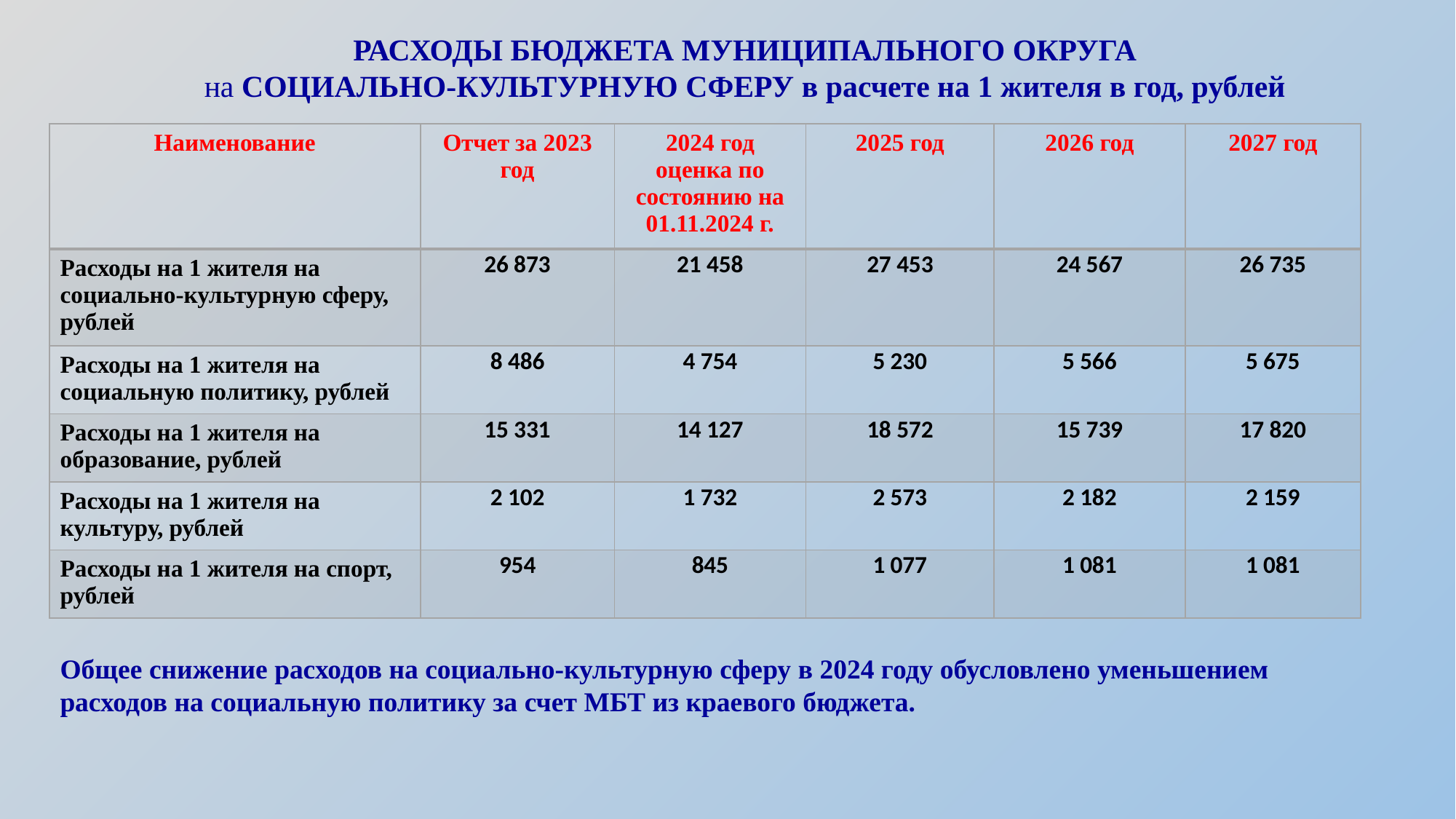

РАСХОДЫ БЮДЖЕТА МУНИЦИПАЛЬНОГО ОКРУГА
на СОЦИАЛЬНО-КУЛЬТУРНУЮ СФЕРУ в расчете на 1 жителя в год, рублей
| Наименование | Отчет за 2023 год | 2024 год оценка по состоянию на 01.11.2024 г. | 2025 год | 2026 год | 2027 год |
| --- | --- | --- | --- | --- | --- |
| Расходы на 1 жителя на социально-культурную сферу, рублей | 26 873 | 21 458 | 27 453 | 24 567 | 26 735 |
| Расходы на 1 жителя на социальную политику, рублей | 8 486 | 4 754 | 5 230 | 5 566 | 5 675 |
| Расходы на 1 жителя на образование, рублей | 15 331 | 14 127 | 18 572 | 15 739 | 17 820 |
| Расходы на 1 жителя на культуру, рублей | 2 102 | 1 732 | 2 573 | 2 182 | 2 159 |
| Расходы на 1 жителя на спорт, рублей | 954 | 845 | 1 077 | 1 081 | 1 081 |
Общее снижение расходов на социально-культурную сферу в 2024 году обусловлено уменьшением расходов на социальную политику за счет МБТ из краевого бюджета.